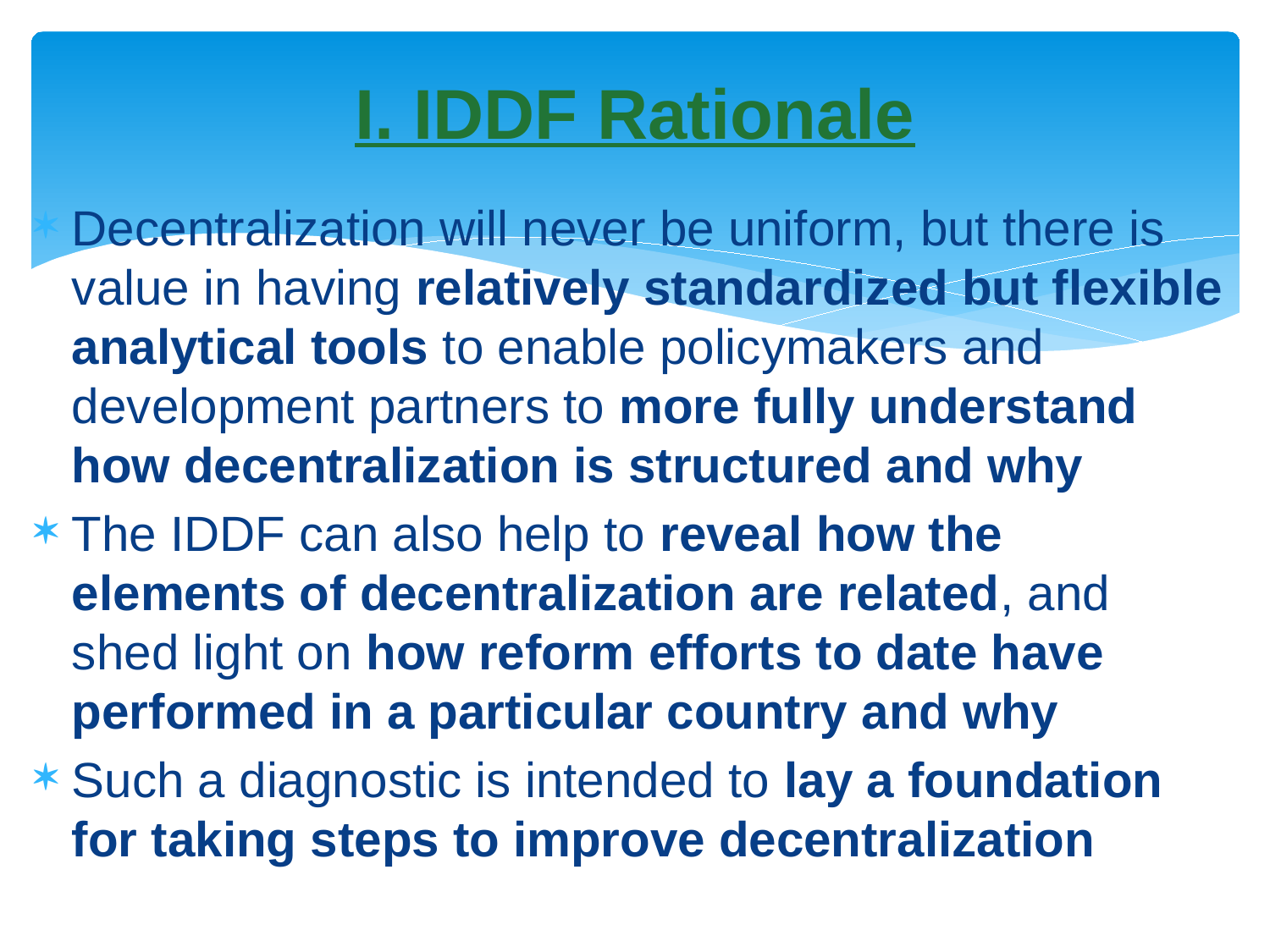

# I. IDDF Rationale
Decentralization will never be uniform, but there is value in having relatively standardized but flexible analytical tools to enable policymakers and development partners to more fully understand how decentralization is structured and why
The IDDF can also help to reveal how the elements of decentralization are related, and shed light on how reform efforts to date have performed in a particular country and why
Such a diagnostic is intended to lay a foundation for taking steps to improve decentralization